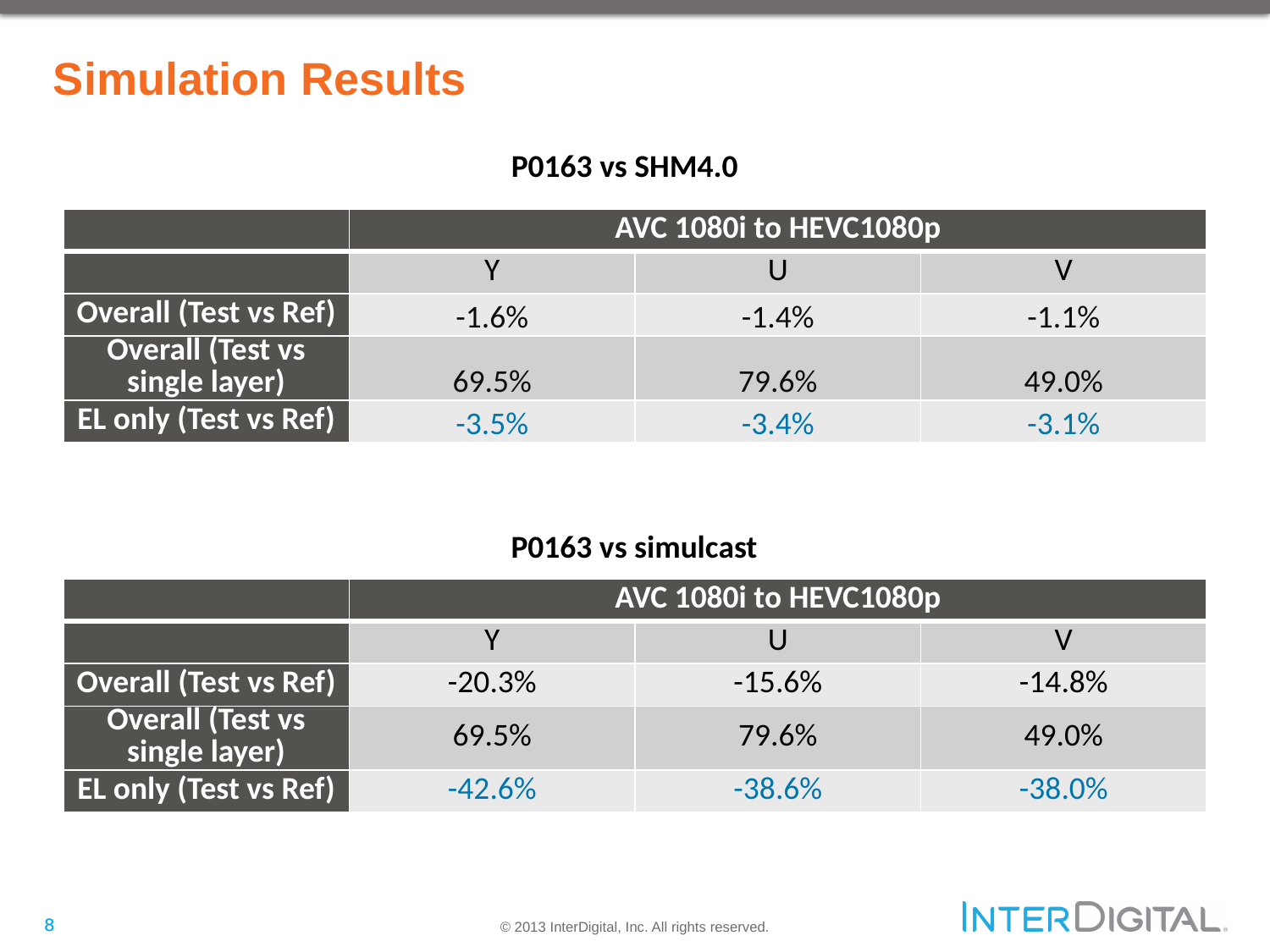

# Simulation Results
P0163 vs SHM4.0
|  | AVC 1080i to HEVC1080p |  |  |
| --- | --- | --- | --- |
|  | Y | U | V |
| Overall (Test vs Ref) | -1.6% | -1.4% | -1.1% |
| Overall (Test vs single layer) | 69.5% | 79.6% | 49.0% |
| EL only (Test vs Ref) | -3.5% | -3.4% | -3.1% |
P0163 vs simulcast
|  | AVC 1080i to HEVC1080p |  |  |
| --- | --- | --- | --- |
|  | Y | U | V |
| Overall (Test vs Ref) | -20.3% | -15.6% | -14.8% |
| Overall (Test vs single layer) | 69.5% | 79.6% | 49.0% |
| EL only (Test vs Ref) | -42.6% | -38.6% | -38.0% |